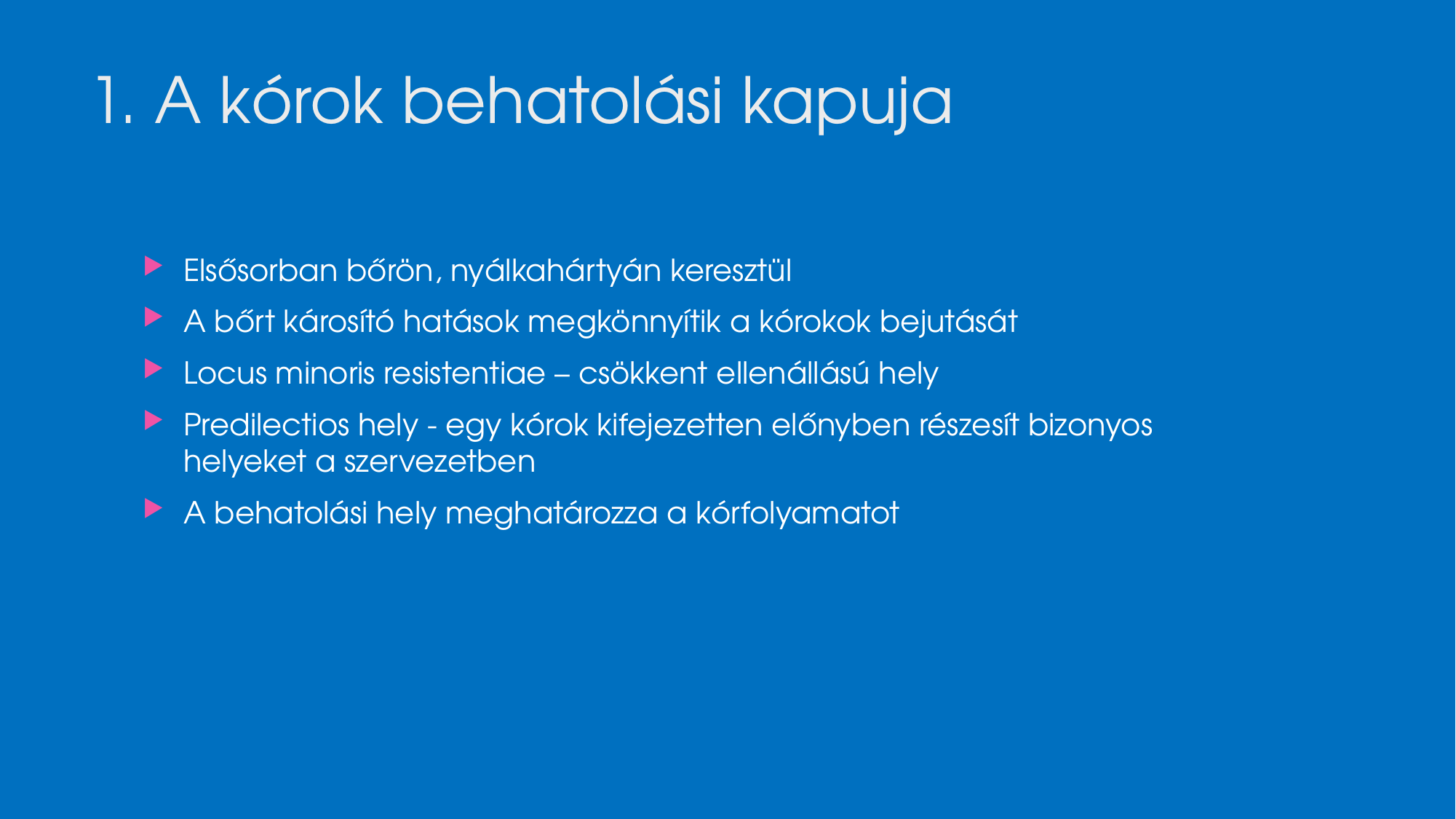

# 1. A kórok behatolási kapuja
Elsősorban bőrön, nyálkahártyán keresztül
A bőrt károsító hatások megkönnyítik a kórokok bejutását
Locus minoris resistentiae – csökkent ellenállású hely
Predilectios hely - egy kórok kifejezetten előnyben részesít bizonyos helyeket a szervezetben
A behatolási hely meghatározza a kórfolyamatot